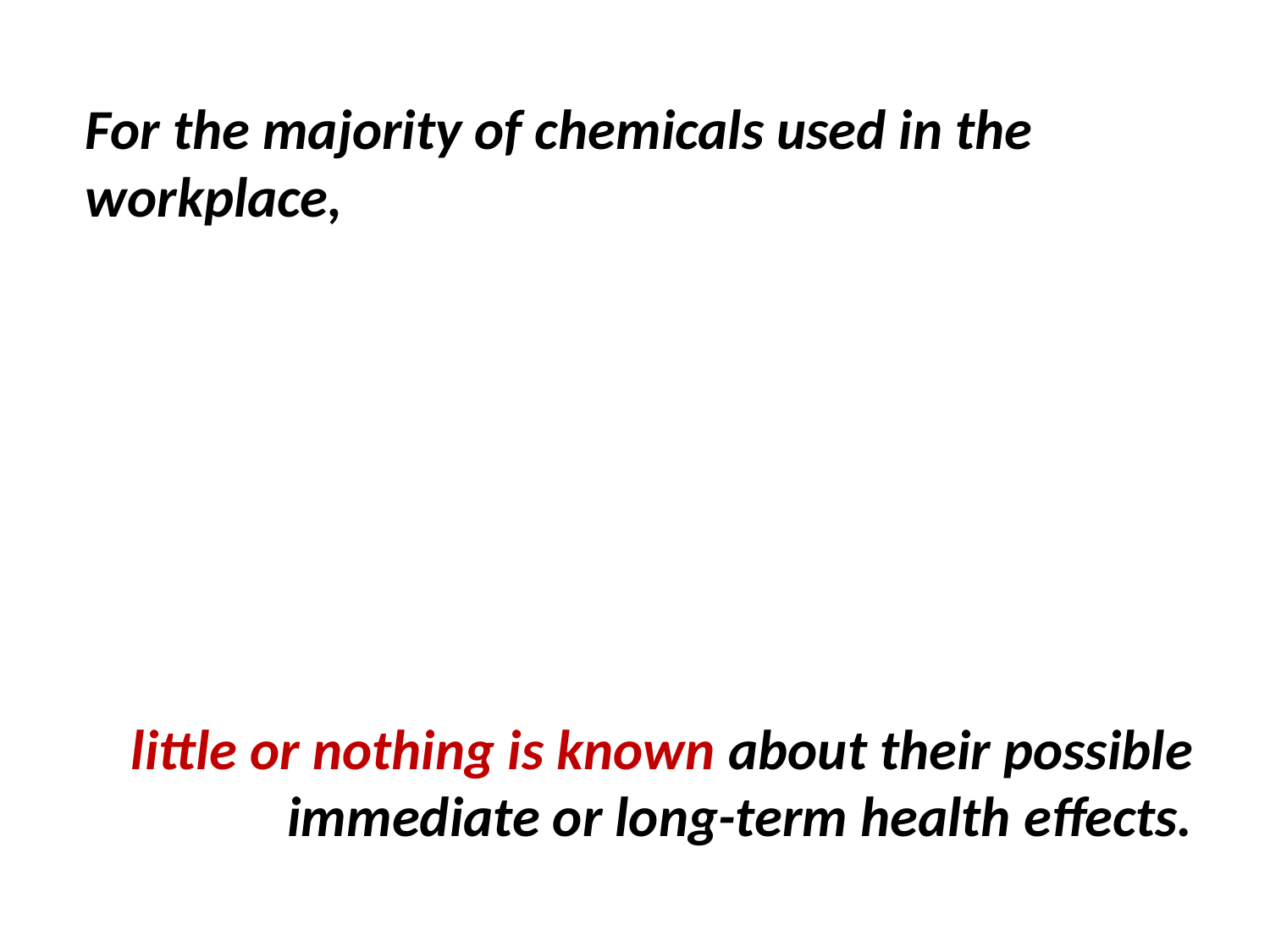

For the majority of chemicals used in the workplace,

little or nothing is known about their possible immediate or long-term health effects.